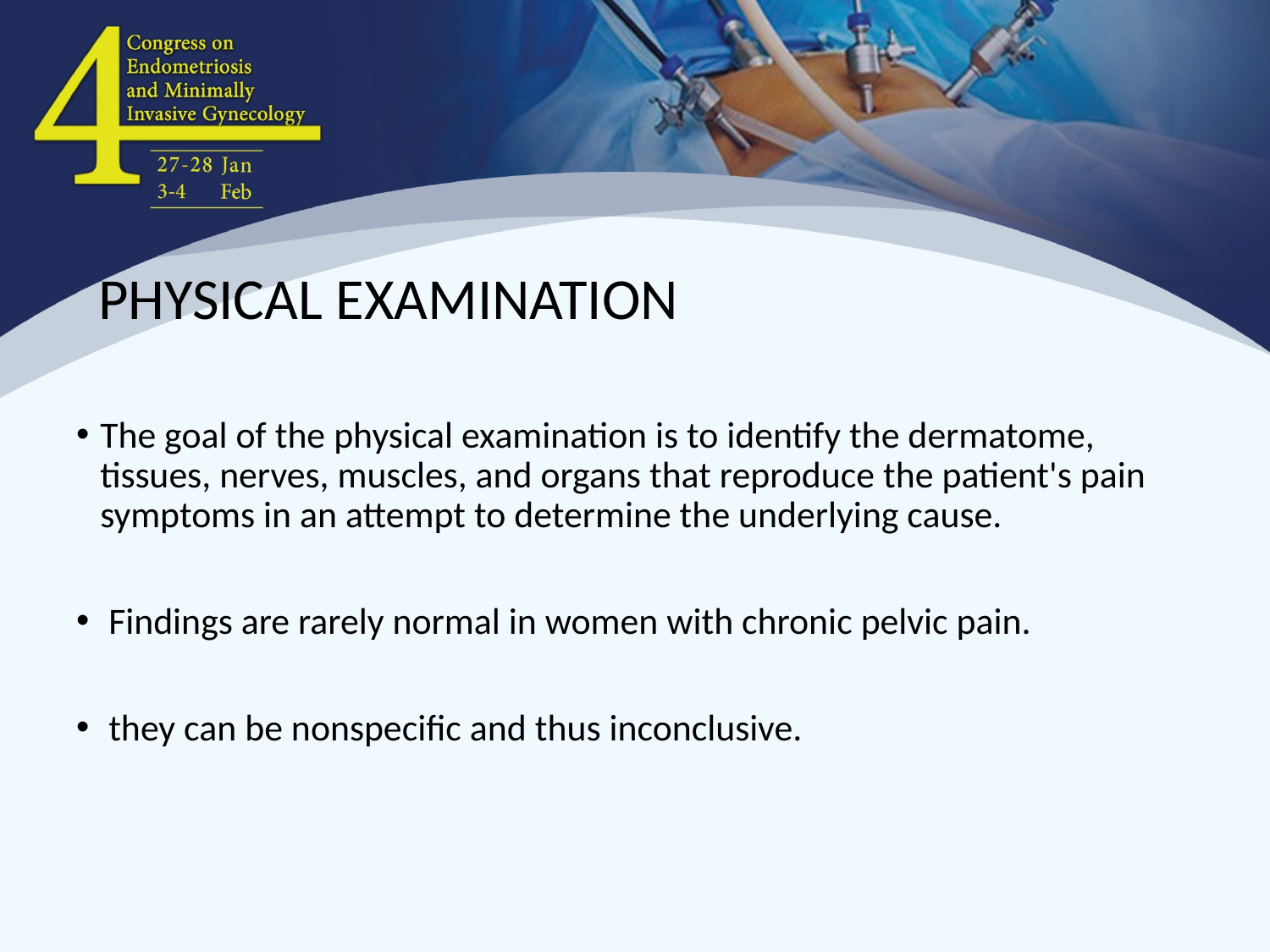

# PHYSICAL EXAMINATION
The goal of the physical examination is to identify the dermatome, tissues, nerves, muscles, and organs that reproduce the patient's pain symptoms in an attempt to determine the underlying cause.

 Findings are rarely normal in women with chronic pelvic pain.

 they can be nonspecific and thus inconclusive.